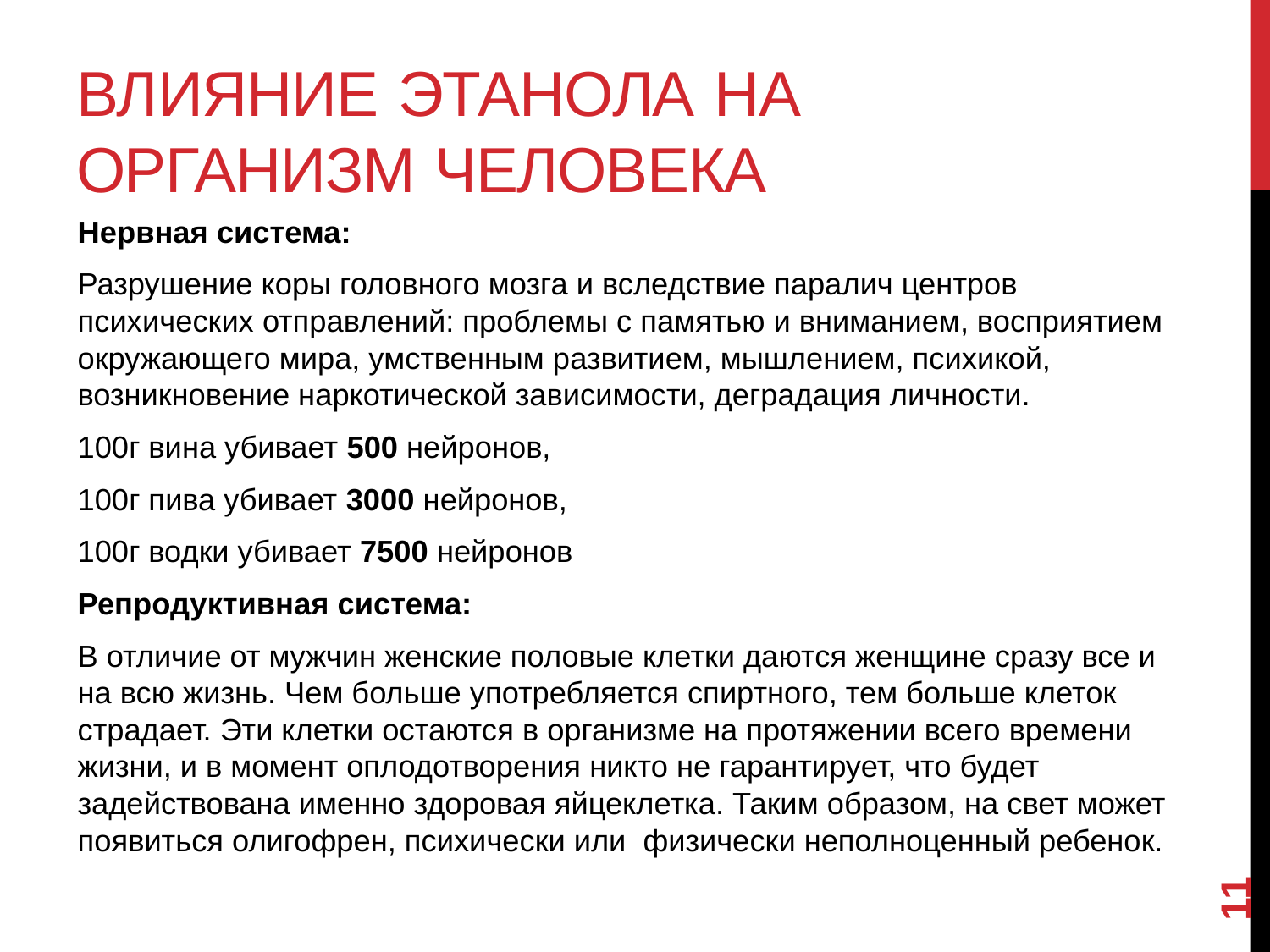

# Влияние этанола на организм человека
Нервная система:
Разрушение коры головного мозга и вследствие паралич центров психических отправлений: проблемы с памятью и вниманием, восприятием окружающего мира, умственным развитием, мышлением, психикой, возникновение наркотической зависимости, деградация личности.
100г вина убивает 500 нейронов,
100г пива убивает 3000 нейронов,
100г водки убивает 7500 нейронов
Репродуктивная система:
В отличие от мужчин женские половые клетки даются женщине сразу все и на всю жизнь. Чем больше употребляется спиртного, тем больше клеток страдает. Эти клетки остаются в организме на протяжении всего времени жизни, и в момент оплодотворения никто не гарантирует, что будет задействована именно здоровая яйцеклетка. Таким образом, на свет может появиться олигофрен, психически или  физически неполноценный ребенок.
11